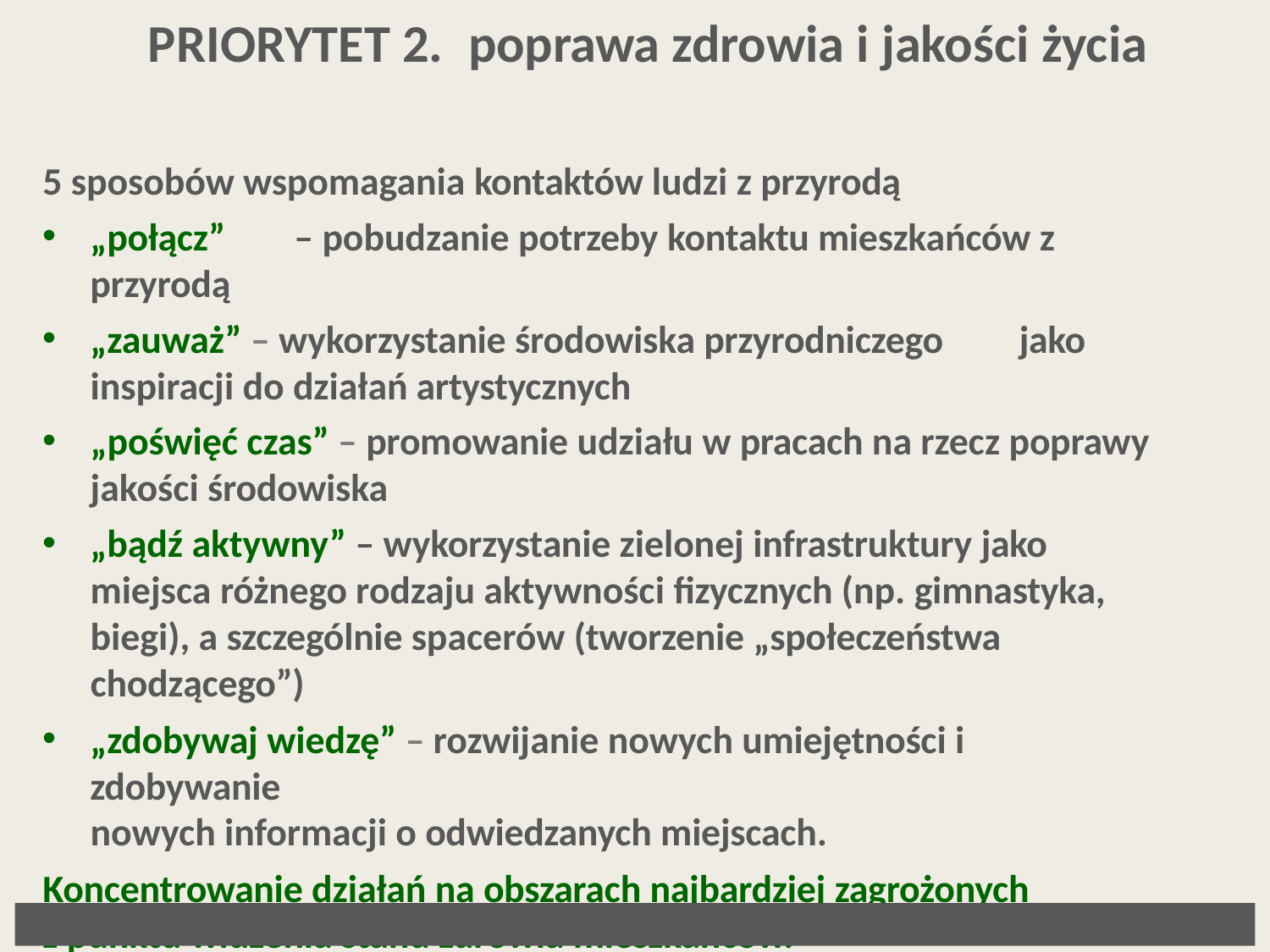

# PRIORYTET 2.	poprawa zdrowia i jakości życia
5 sposobów wspomagania kontaktów ludzi z przyrodą
„połącz”	– pobudzanie potrzeby kontaktu mieszkańców z	przyrodą
„zauważ” – wykorzystanie środowiska przyrodniczego	jako
inspiracji do działań artystycznych
„poświęć czas” – promowanie udziału w pracach na rzecz poprawy jakości środowiska
„bądź aktywny” – wykorzystanie zielonej infrastruktury jako
miejsca różnego rodzaju aktywności fizycznych (np. gimnastyka, biegi), a szczególnie spacerów (tworzenie „społeczeństwa chodzącego”)
„zdobywaj wiedzę” – rozwijanie nowych umiejętności i zdobywanie
nowych informacji o odwiedzanych miejscach.
Koncentrowanie działań na obszarach najbardziej zagrożonych z punktu widzenia stanu zdrowia mieszkańców.